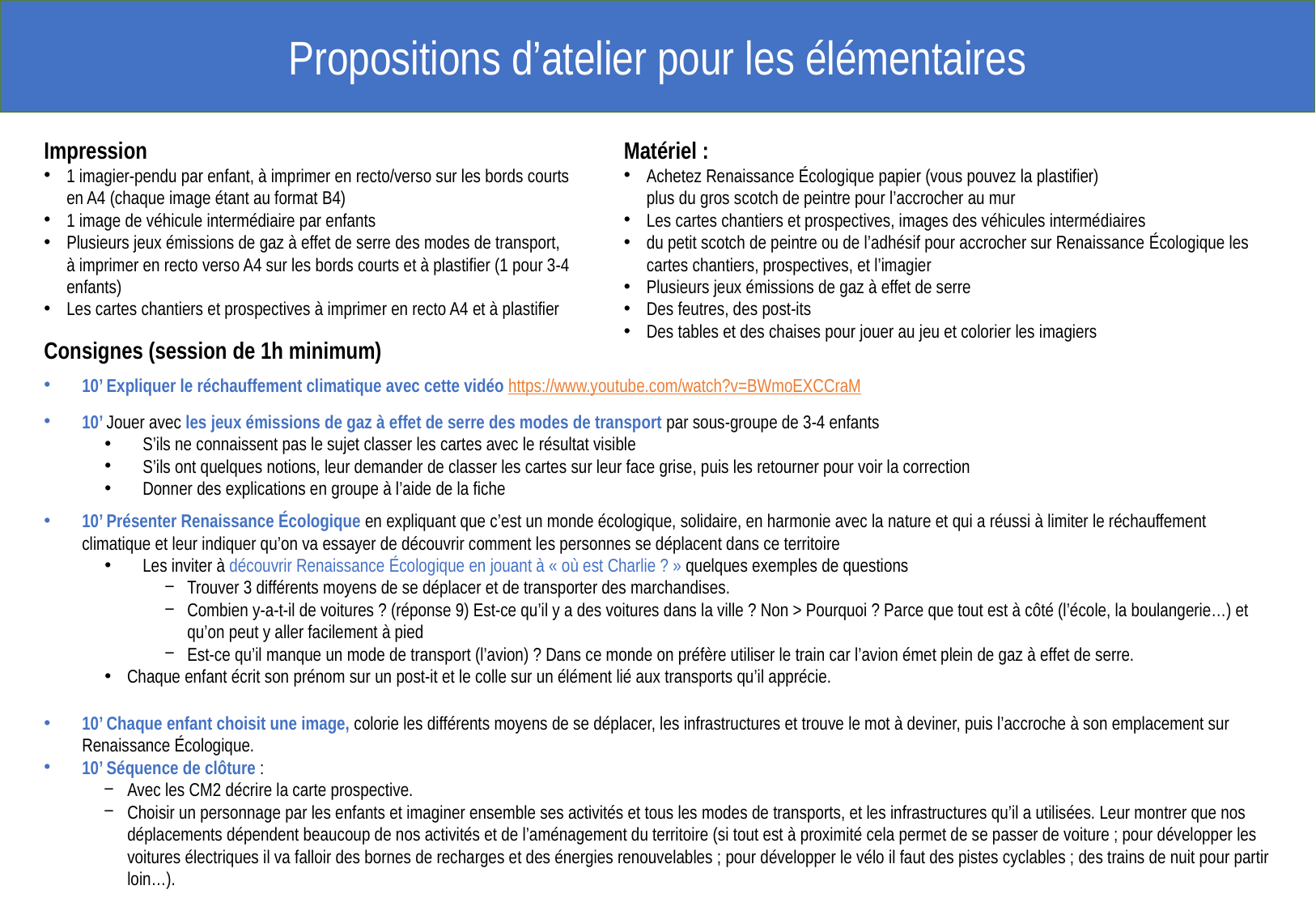

Propositions d’atelier pour les élémentaires
Impression
1 imagier-pendu par enfant, à imprimer en recto/verso sur les bords courts en A4 (chaque image étant au format B4)
1 image de véhicule intermédiaire par enfants
Plusieurs jeux émissions de gaz à effet de serre des modes de transport, à imprimer en recto verso A4 sur les bords courts et à plastifier (1 pour 3-4 enfants)
Les cartes chantiers et prospectives à imprimer en recto A4 et à plastifier
Matériel :
Achetez Renaissance écologique papier (vous pouvez la plastifier)
plus du gros scotch de peintre pour l’accrocher au mur
Les cartes chantiers et prospectives, images des véhicules intermédiaires
du petit scotch de peintre ou de l’adhésif pour accrocher sur Renaissance écologique les cartes chantiers, prospectives, et l’imagier
Plusieurs jeux émissions de gaz à effet de serre
Des feutres, des post-its
Des tables et des chaises pour jouer au jeu et colorier les imagiers
Consignes (session de 1h minimum)
10’ Expliquer le réchauffement climatique avec cette vidéo https://www.youtube.com/watch?v=BWmoEXCCraM
10’ Jouer avec les jeux émissions de gaz à effet de serre des modes de transport par sous-groupe de 3-4 enfants
S’ils ne connaissent pas le sujet classer les cartes avec le résultat visible
S’ils ont quelques notions, leur demander de classer les cartes sur leur face grise, puis les retourner pour voir la correction
Donner des explications en groupe à l’aide de la fiche
10’ Présenter Renaissance écologique en expliquant que c’est un monde écologique, solidaire, en harmonie avec la nature et qui a réussi à limiter le réchauffement climatique et leur indiquer qu’on va essayer de découvrir comment les personnes se déplacent dans ce territoire
Les inviter à découvrir Renaissance écologique en jouant à « où est Charlie ? » quelques exemples de questions
Trouver 3 différents moyens de se déplacer et de transporter des marchandises.
Combien y-a-t-il de voitures ? (réponse 9) Est-ce qu’il y a des voitures dans la ville ? Non > Pourquoi ? Parce que tout est à côté (l’école, la boulangerie…) et qu’on peut y aller facilement à pied
Est-ce qu’il manque un mode de transport (l’avion) ? Dans ce monde on préfère utiliser le train car l’avion émet plein de gaz à effet de serre.
Chaque enfant écrit son prénom sur un post-it et le colle sur un élément lié aux transports qu’il apprécie.

10’ Chaque enfant choisit une image, colorie les différents moyens de se déplacer, les infrastructures et trouve le mot à deviner, puis l’accroche à son emplacement sur Renaissance écologique.
10’ Séquence de clôture :
Avec les CM2 décrire la carte prospective.
Choisir un personnage par les enfants et imaginer ensemble ses activités et tous les modes de transports, et les infrastructures qu’il a utilisées. Leur montrer que nos déplacements dépendent beaucoup de nos activités et de l’aménagement du territoire (si tout est à proximité cela permet de se passer de voiture ; pour développer les voitures électriques il va falloir des bornes de recharges et des énergies renouvelables ; pour développer le vélo il faut des pistes cyclables ; des trains de nuit pour partir loin…).